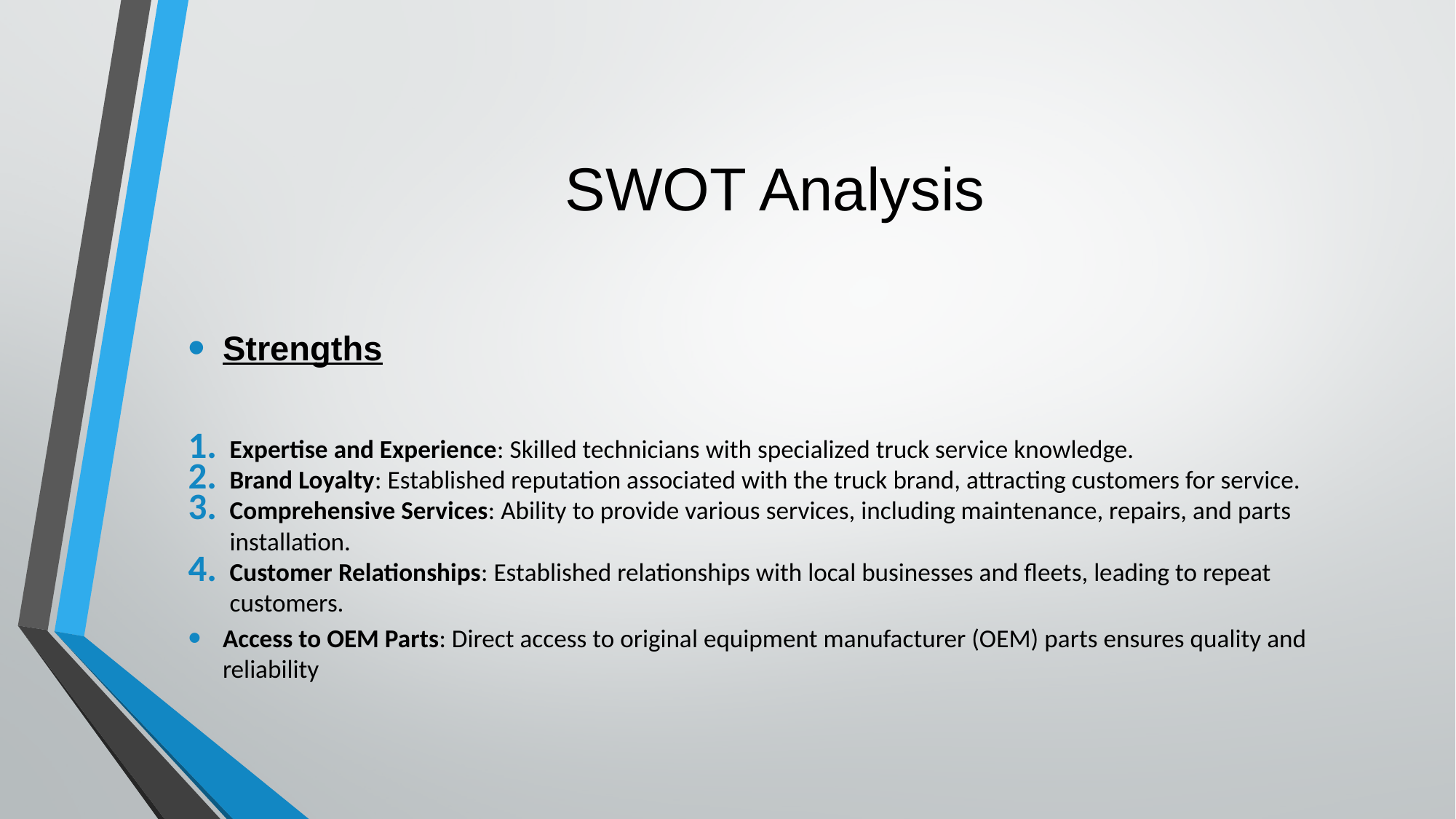

# SWOT Analysis
Strengths

Expertise and Experience: Skilled technicians with specialized truck service knowledge.
Brand Loyalty: Established reputation associated with the truck brand, attracting customers for service.
Comprehensive Services: Ability to provide various services, including maintenance, repairs, and parts installation.
Customer Relationships: Established relationships with local businesses and fleets, leading to repeat customers.
Access to OEM Parts: Direct access to original equipment manufacturer (OEM) parts ensures quality and reliability